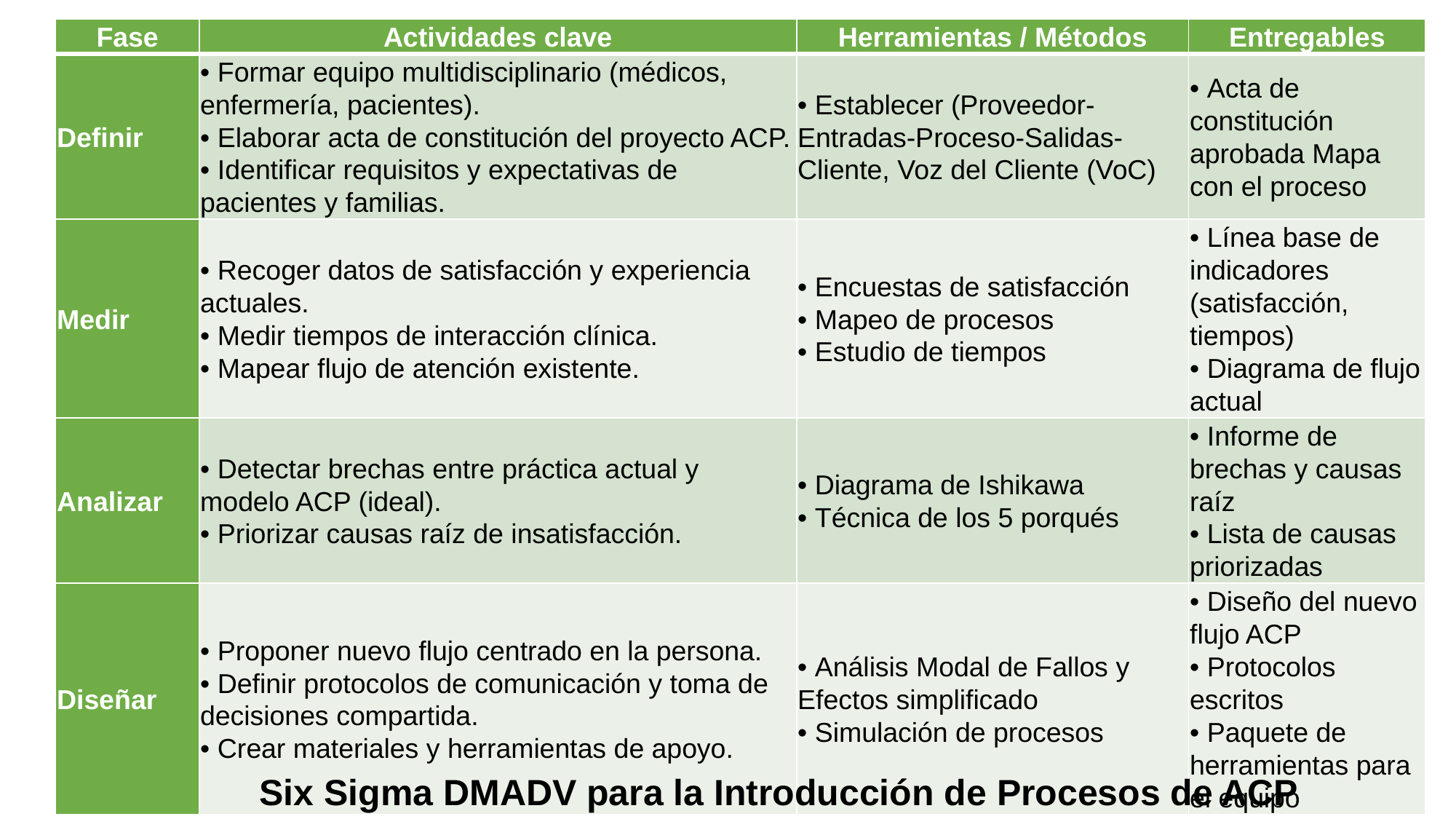

| Fase | Actividades clave | Herramientas / Métodos | Entregables |
| --- | --- | --- | --- |
| Definir | • Formar equipo multidisciplinario (médicos, enfermería, pacientes). • Elaborar acta de constitución del proyecto ACP. • Identificar requisitos y expectativas de pacientes y familias. | • Establecer (Proveedor-Entradas-Proceso-Salidas-Cliente, Voz del Cliente (VoC) | • Acta de constitución aprobada Mapa con el proceso |
| Medir | • Recoger datos de satisfacción y experiencia actuales. • Medir tiempos de interacción clínica. • Mapear flujo de atención existente. | • Encuestas de satisfacción • Mapeo de procesos • Estudio de tiempos | • Línea base de indicadores (satisfacción, tiempos) • Diagrama de flujo actual |
| Analizar | • Detectar brechas entre práctica actual y modelo ACP (ideal). • Priorizar causas raíz de insatisfacción. | • Diagrama de Ishikawa • Técnica de los 5 porqués | • Informe de brechas y causas raíz • Lista de causas priorizadas |
| Diseñar | • Proponer nuevo flujo centrado en la persona. • Definir protocolos de comunicación y toma de decisiones compartida. • Crear materiales y herramientas de apoyo. | • Análisis Modal de Fallos y Efectos simplificado • Simulación de procesos | • Diseño del nuevo flujo ACP • Protocolos escritos • Paquete de herramientas para el equipo |
Six Sigma DMADV para la Introducción de Procesos de ACP